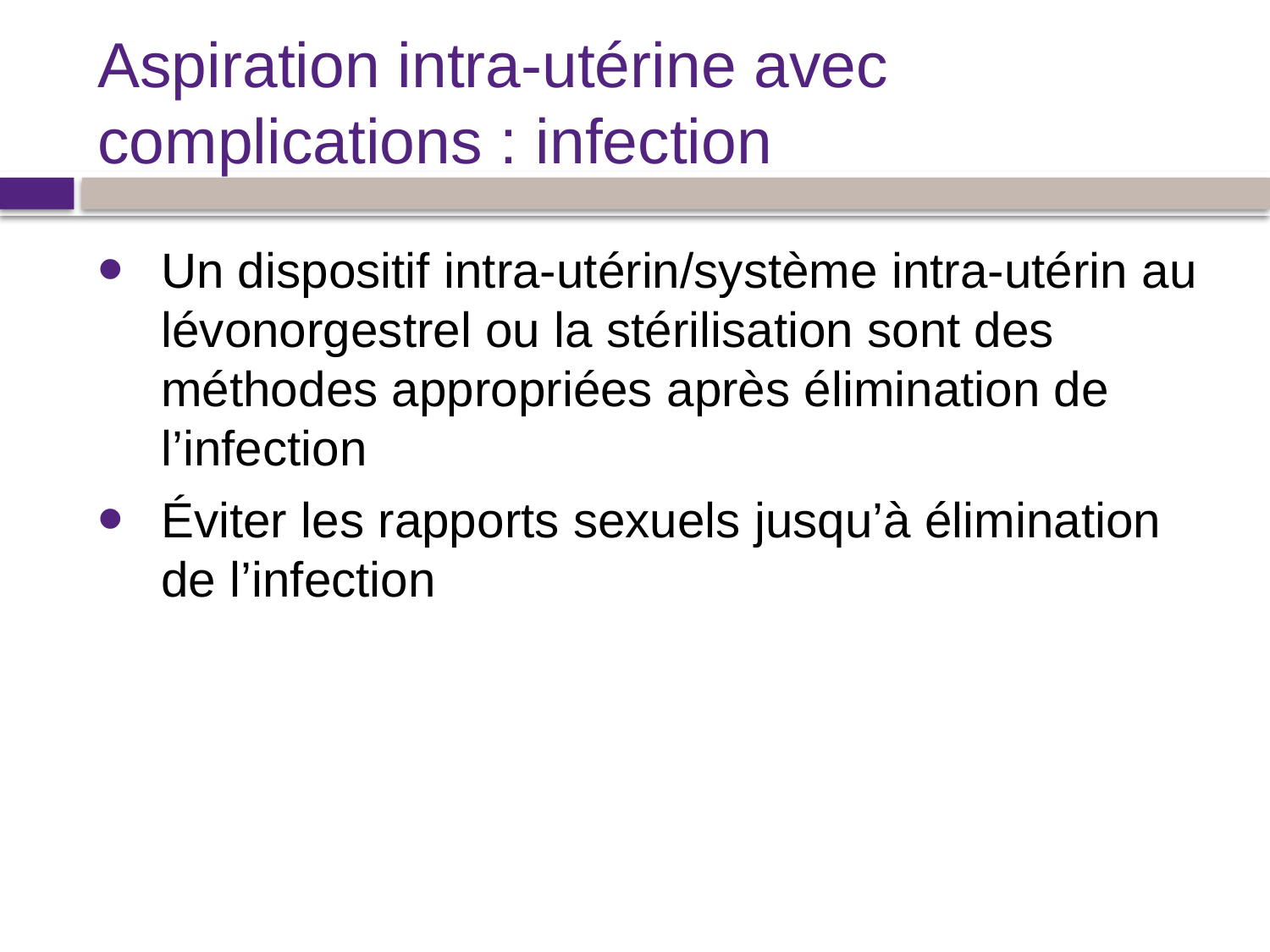

# Aspiration intra-utérine avec complications : infection
Un dispositif intra-utérin/système intra-utérin au lévonorgestrel ou la stérilisation sont des méthodes appropriées après élimination de l’infection
Éviter les rapports sexuels jusqu’à élimination de l’infection